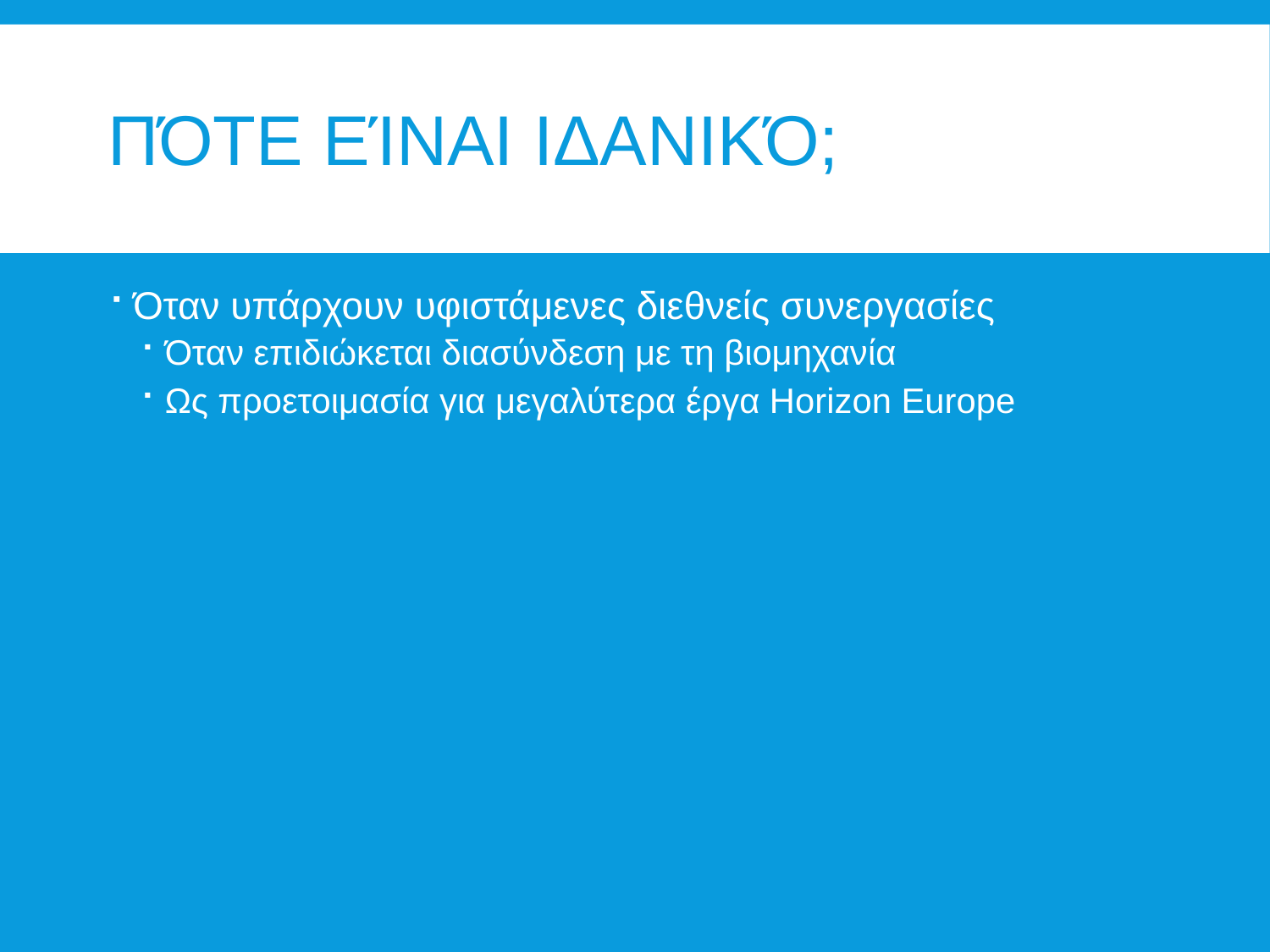

# Πότε είναι Ιδανικό;
Όταν υπάρχουν υφιστάμενες διεθνείς συνεργασίες
Όταν επιδιώκεται διασύνδεση με τη βιομηχανία
Ως προετοιμασία για μεγαλύτερα έργα Horizon Europe